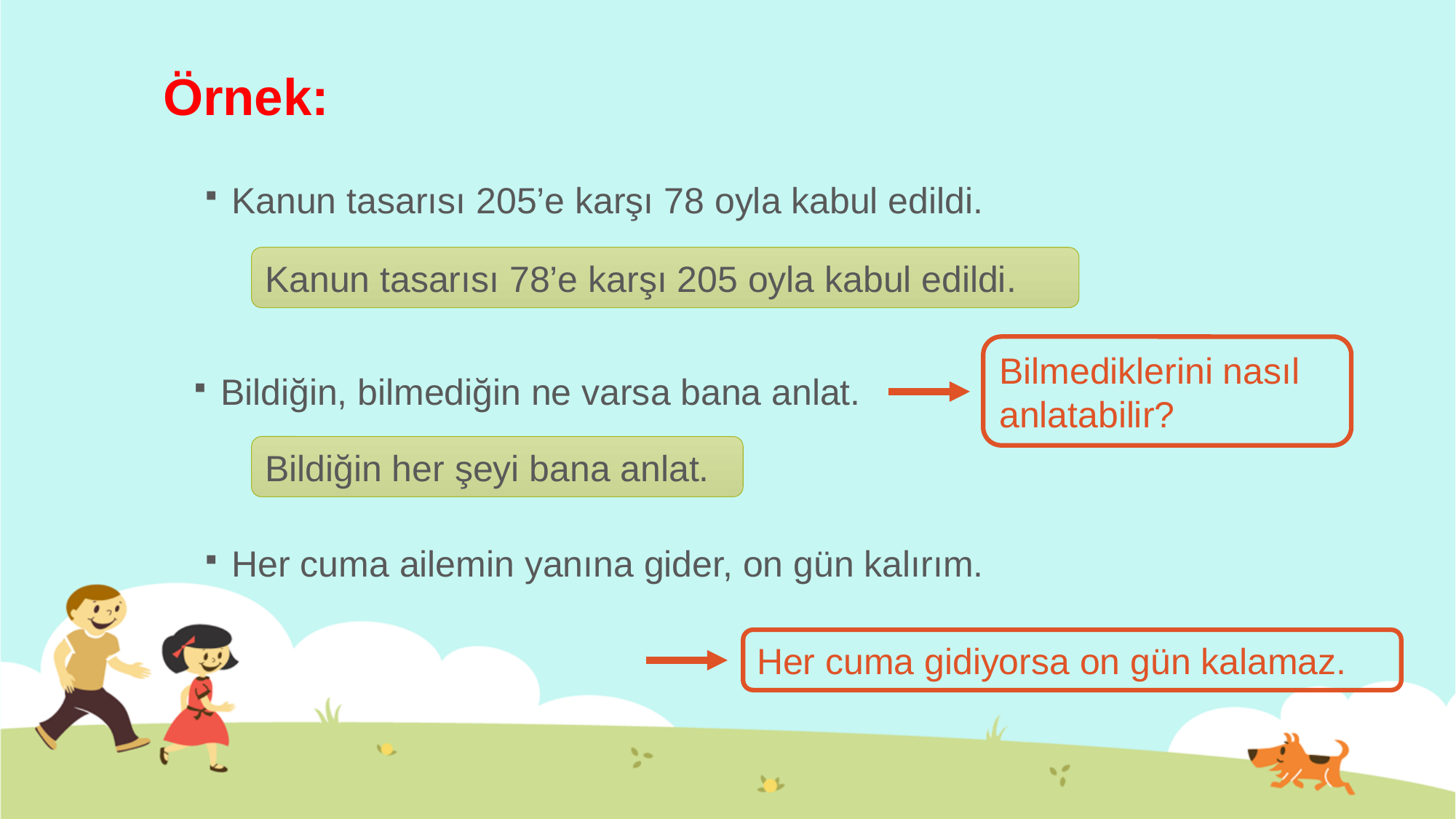

# Örnek:
Kanun tasarısı 205’e karşı 78 oyla kabul edildi.
Kanun tasarısı 78’e karşı 205 oyla kabul edildi.
Bilmediklerini nasıl anlatabilir?
Bildiğin, bilmediğin ne varsa bana anlat.
Bildiğin her şeyi bana anlat.
Her cuma ailemin yanına gider, on gün kalırım.
Her cuma gidiyorsa on gün kalamaz.